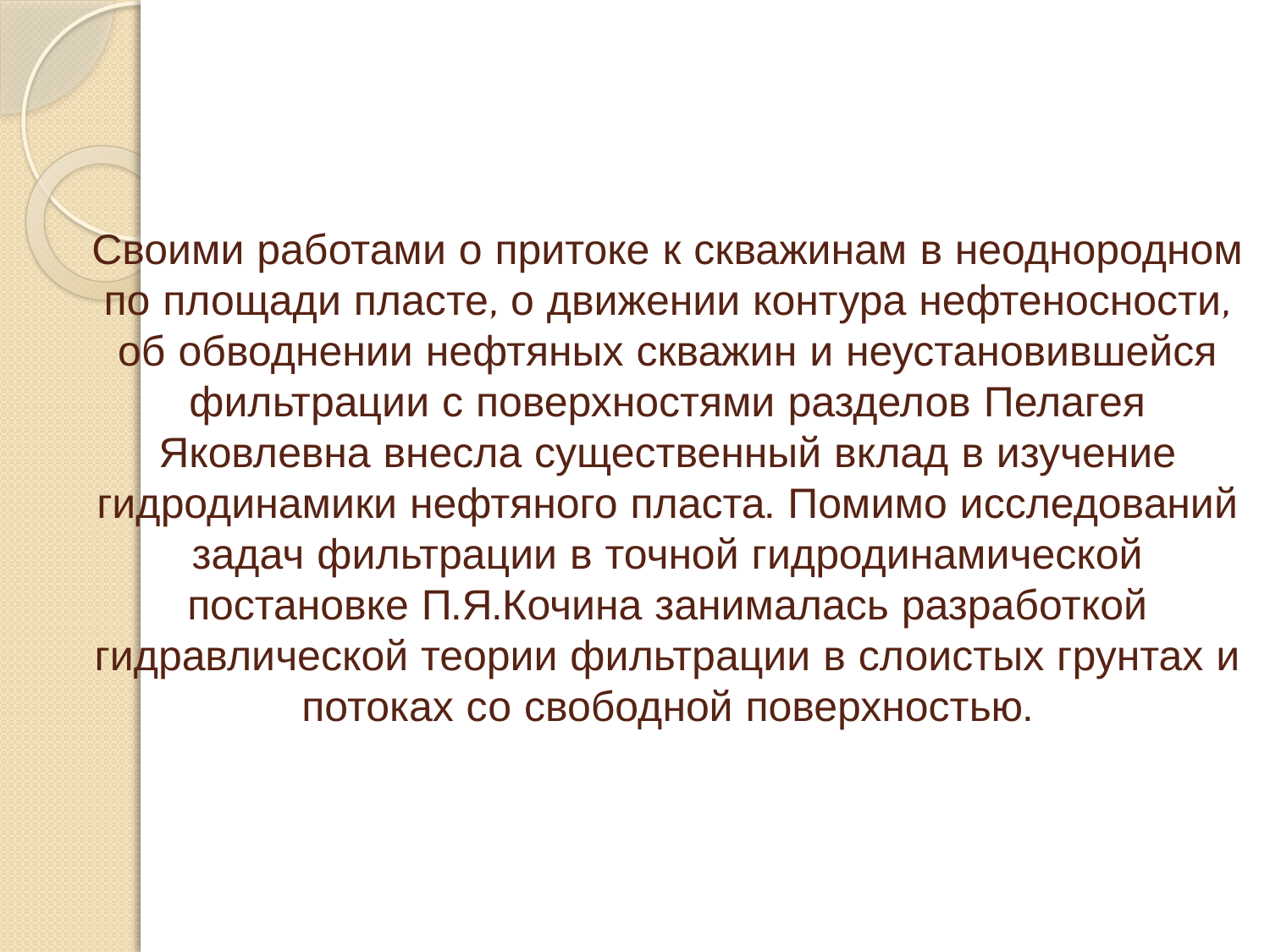

# Своими работами о притоке к скважинам в неоднородном по площади пласте, о движении контура нефтеносности, об обводнении нефтяных скважин и неустановившейся фильтрации с поверхностями разделов Пелагея Яковлевна внесла существенный вклад в изучение гидродинамики нефтяного пласта. Помимо исследований задач фильтрации в точной гидродинамической постановке П.Я.Кочина занималась разработкой гидравлической теории фильтрации в слоистых грунтах и потоках со свободной поверхностью.